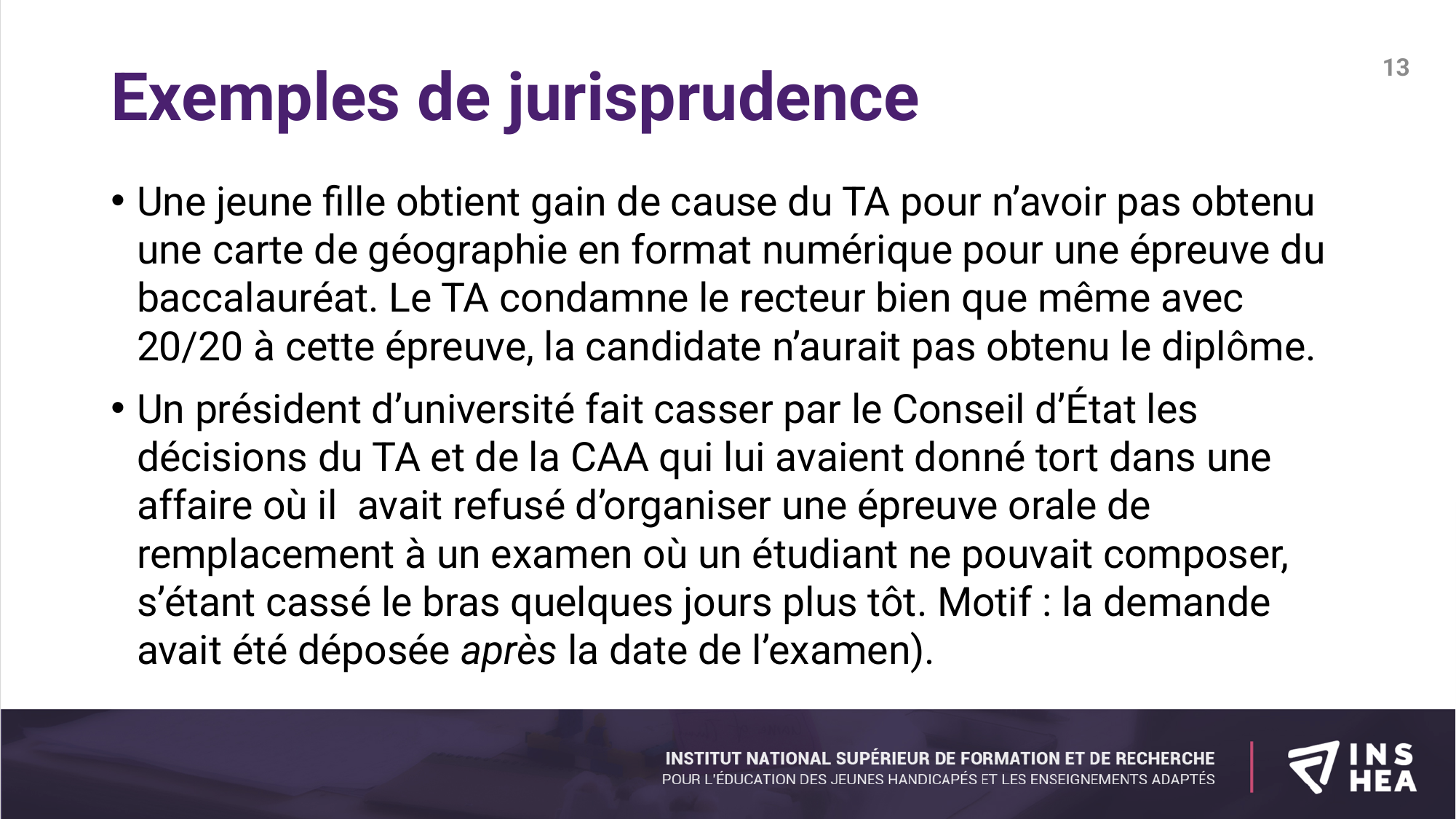

# Exemples de jurisprudence
13
Une jeune fille obtient gain de cause du TA pour n’avoir pas obtenu une carte de géographie en format numérique pour une épreuve du baccalauréat. Le TA condamne le recteur bien que même avec 20/20 à cette épreuve, la candidate n’aurait pas obtenu le diplôme.
Un président d’université fait casser par le Conseil d’État les décisions du TA et de la CAA qui lui avaient donné tort dans une affaire où il  avait refusé d’organiser une épreuve orale de remplacement à un examen où un étudiant ne pouvait composer, s’étant cassé le bras quelques jours plus tôt. Motif : la demande avait été déposée après la date de l’examen).